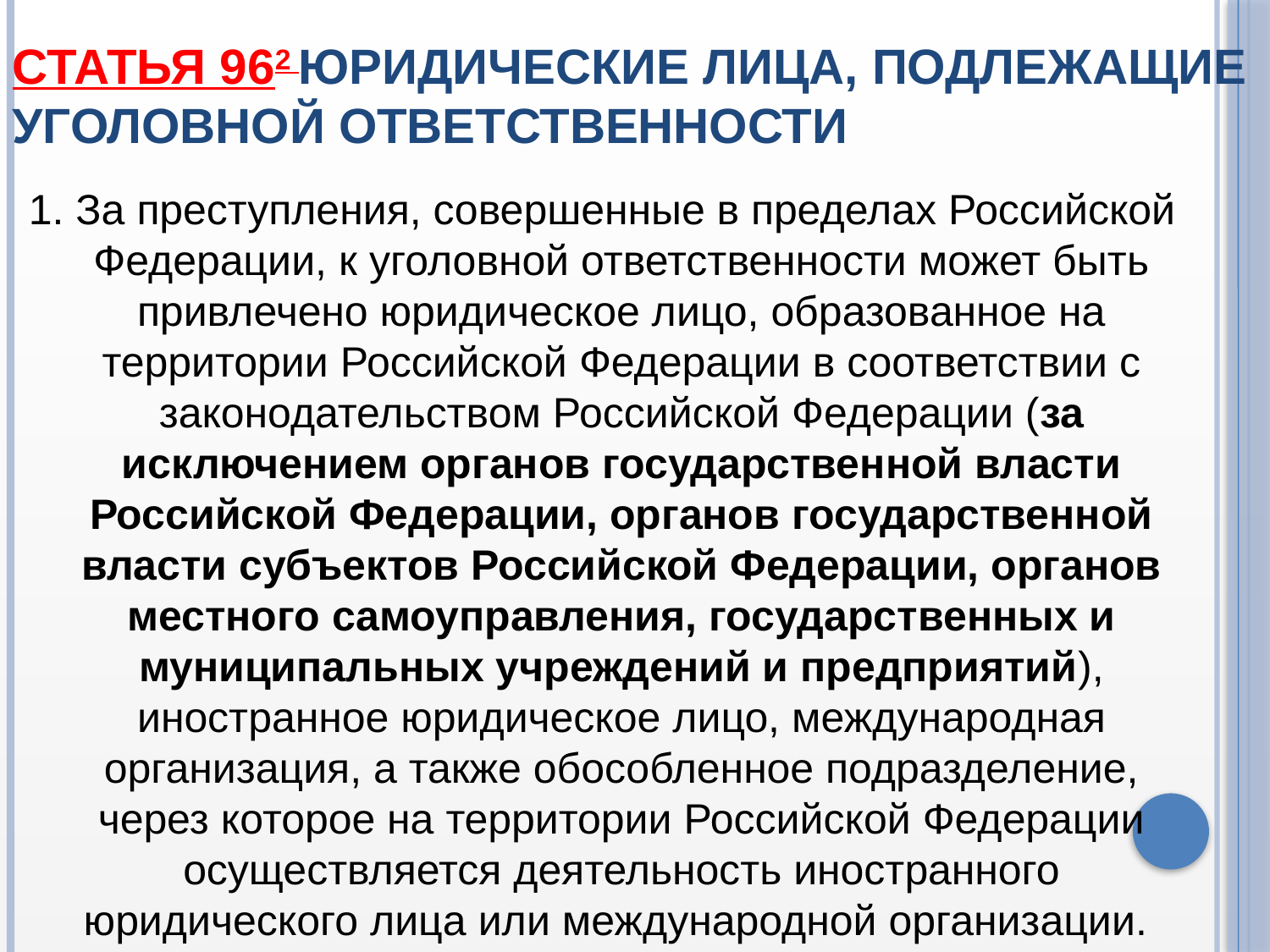

# Статья 962 Юридические лица, подлежащие уголовной ответственности
1. За преступления, совершенные в пределах Российской Федерации, к уголовной ответственности может быть привлечено юридическое лицо, образованное на территории Российской Федерации в соответствии с законодательством Российской Федерации (за исключением органов государственной власти Российской Федерации, органов государственной власти субъектов Российской Федерации, органов местного самоуправления, государственных и муниципальных учреждений и предприятий), иностранное юридическое лицо, международная организация, а также обособленное подразделение, через которое на территории Российской Федерации осуществляется деятельность иностранного юридического лица или международной организации.